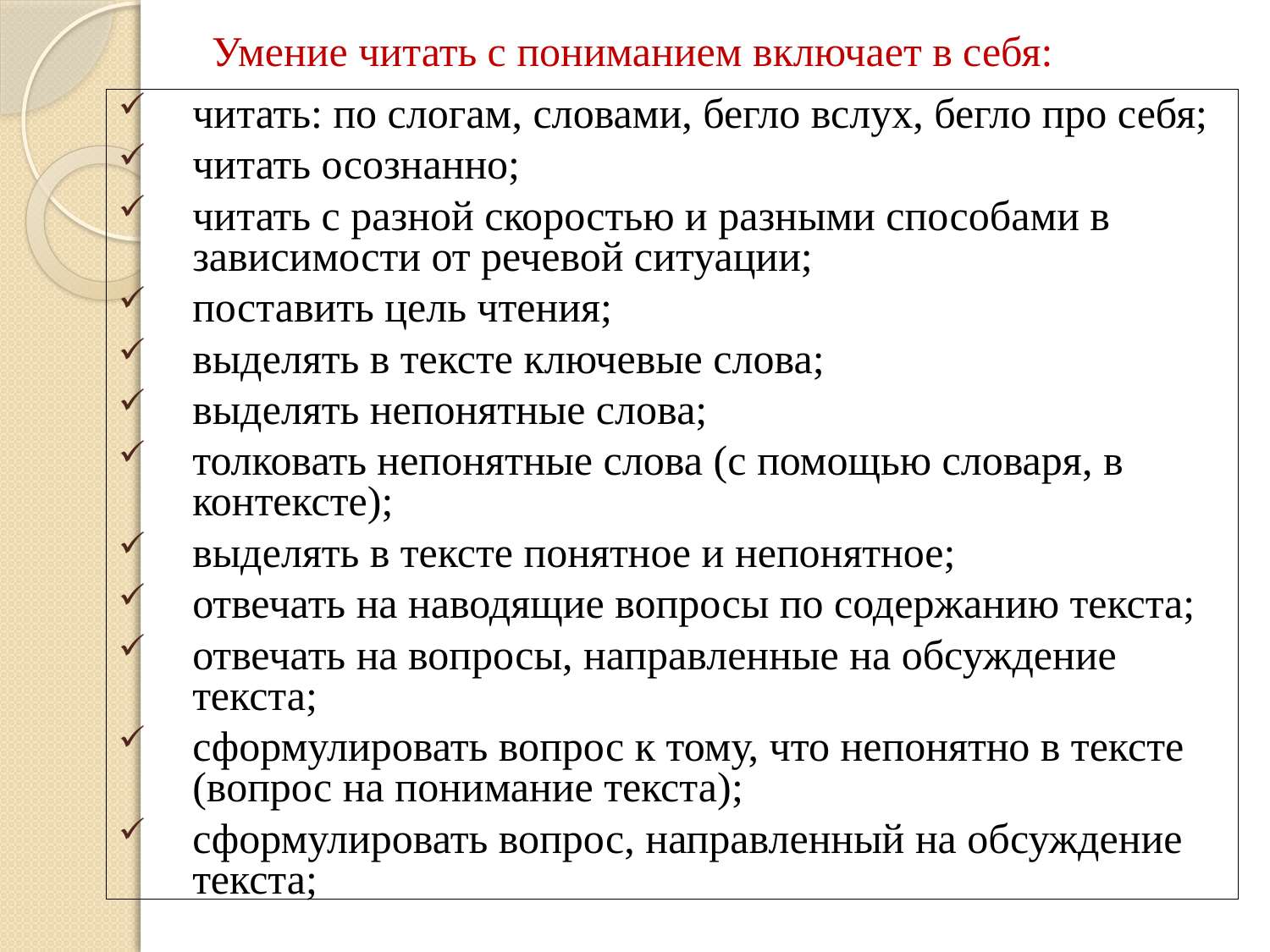

# Умение читать с пониманием включает в себя:
читать: по слогам, словами, бегло вслух, бегло про себя;
читать осознанно;
читать с разной скоростью и разными способами в зависимости от речевой ситуации;
поставить цель чтения;
выделять в тексте ключевые слова;
выделять непонятные слова;
толковать непонятные слова (с помощью словаря, в контексте);
выделять в тексте понятное и непонятное;
отвечать на наводящие вопросы по содержанию текста;
отвечать на вопросы, направленные на обсуждение текста;
сформулировать вопрос к тому, что непонятно в тексте (вопрос на понимание текста);
сформулировать вопрос, направленный на обсуждение текста;